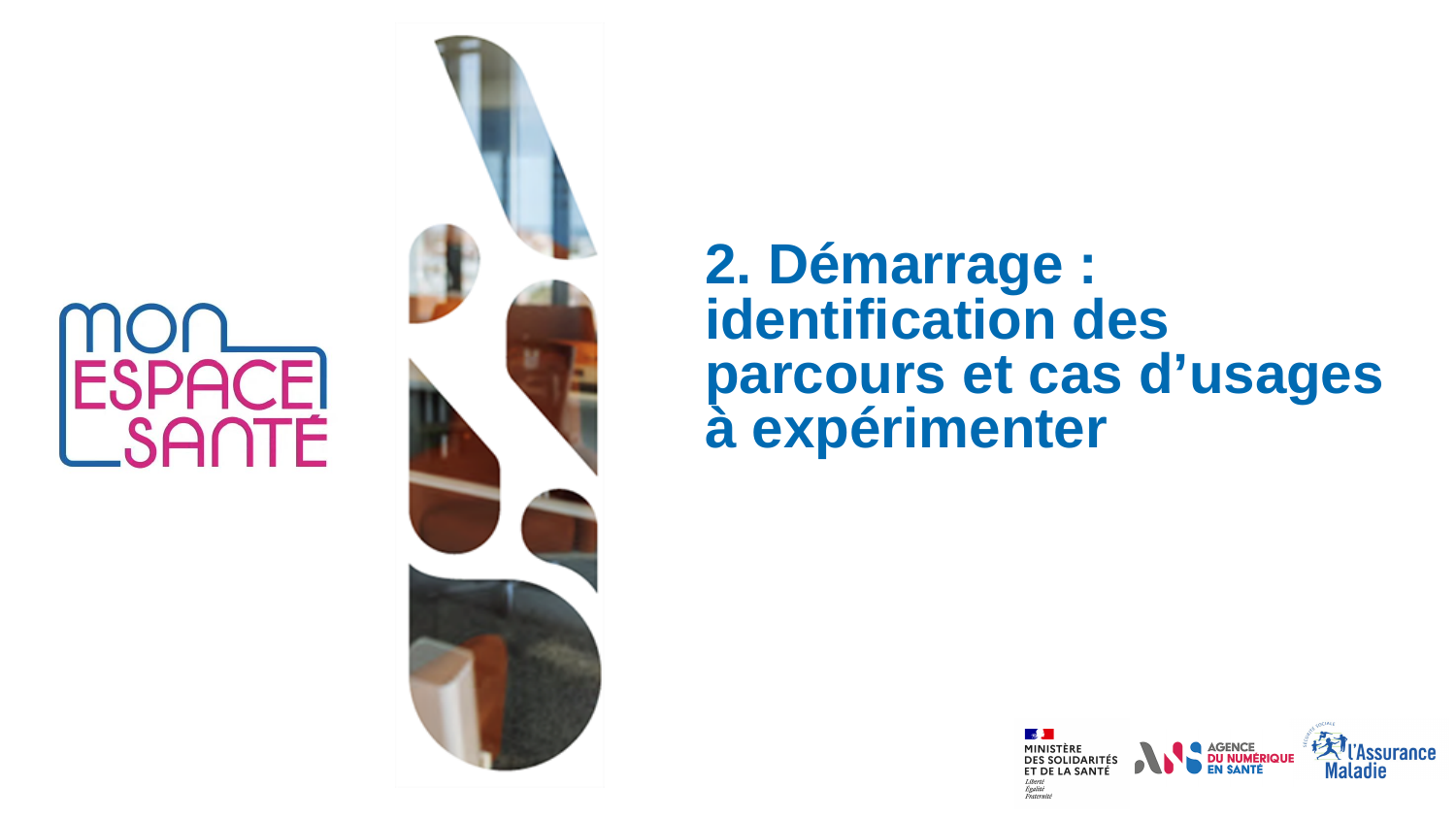

# 2. Démarrage : identification des parcours et cas d’usages à expérimenter